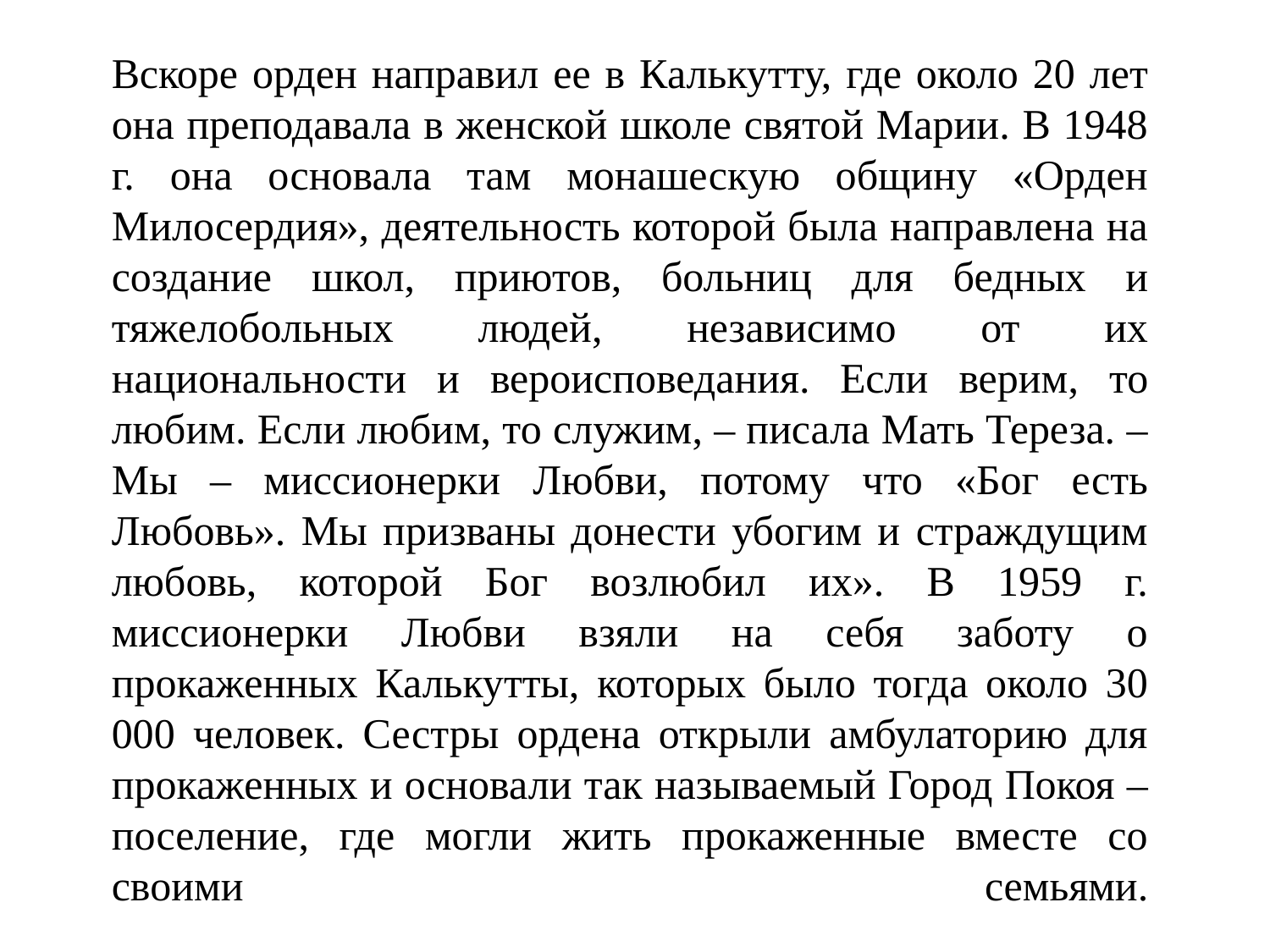

Вскоре орден направил ее в Калькутту, где около 20 лет она преподавала в женской школе святой Марии. В 1948 г. она основала там монашескую общину «Орден Милосердия», деятельность которой была направлена на создание школ, приютов, больниц для бедных и тяжелобольных людей, независимо от их национальности и вероисповедания. Если верим, то любим. Если любим, то служим, – писала Мать Тереза. – Мы – миссионерки Любви, потому что «Бог есть Любовь». Мы призваны донести убогим и страждущим любовь, которой Бог возлюбил их». В 1959 г. миссионерки Любви взяли на себя заботу о прокаженных Калькутты, которых было тогда около 30 000 человек. Сестры ордена открыли амбулаторию для прокаженных и основали так называемый Город Покоя – поселение, где могли жить прокаженные вместе со своими семьями.